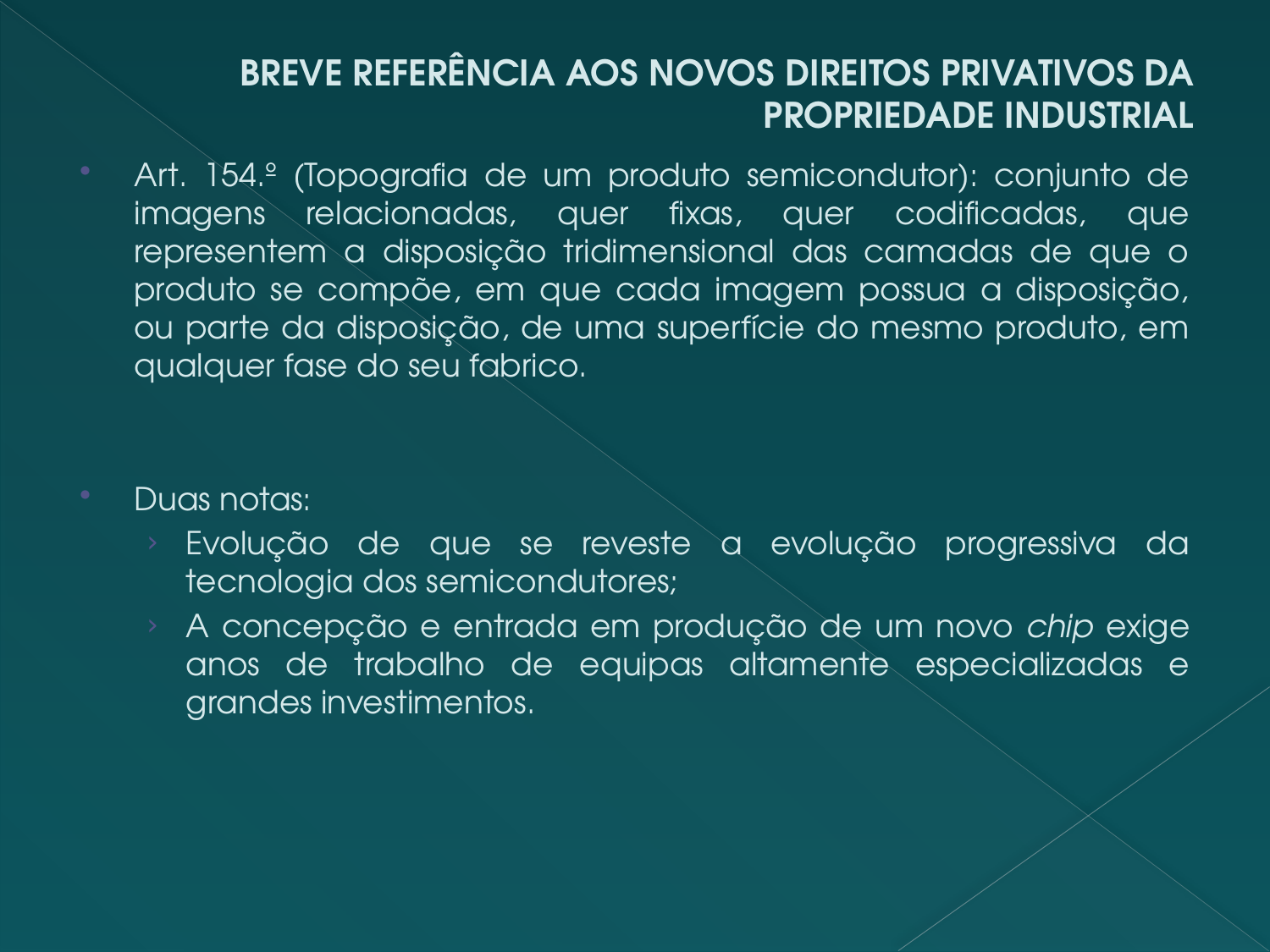

# BREVE REFERÊNCIA AOS NOVOS DIREITOS PRIVATIVOS DA PROPRIEDADE INDUSTRIAL
Art. 154.º (Topografia de um produto semicondutor): conjunto de imagens relacionadas, quer fixas, quer codificadas, que representem a disposição tridimensional das camadas de que o produto se compõe, em que cada imagem possua a disposição, ou parte da disposição, de uma superfície do mesmo produto, em qualquer fase do seu fabrico.

Duas notas:
Evolução de que se reveste a evolução progressiva da tecnologia dos semicondutores;
A concepção e entrada em produção de um novo chip exige anos de trabalho de equipas altamente especializadas e grandes investimentos.